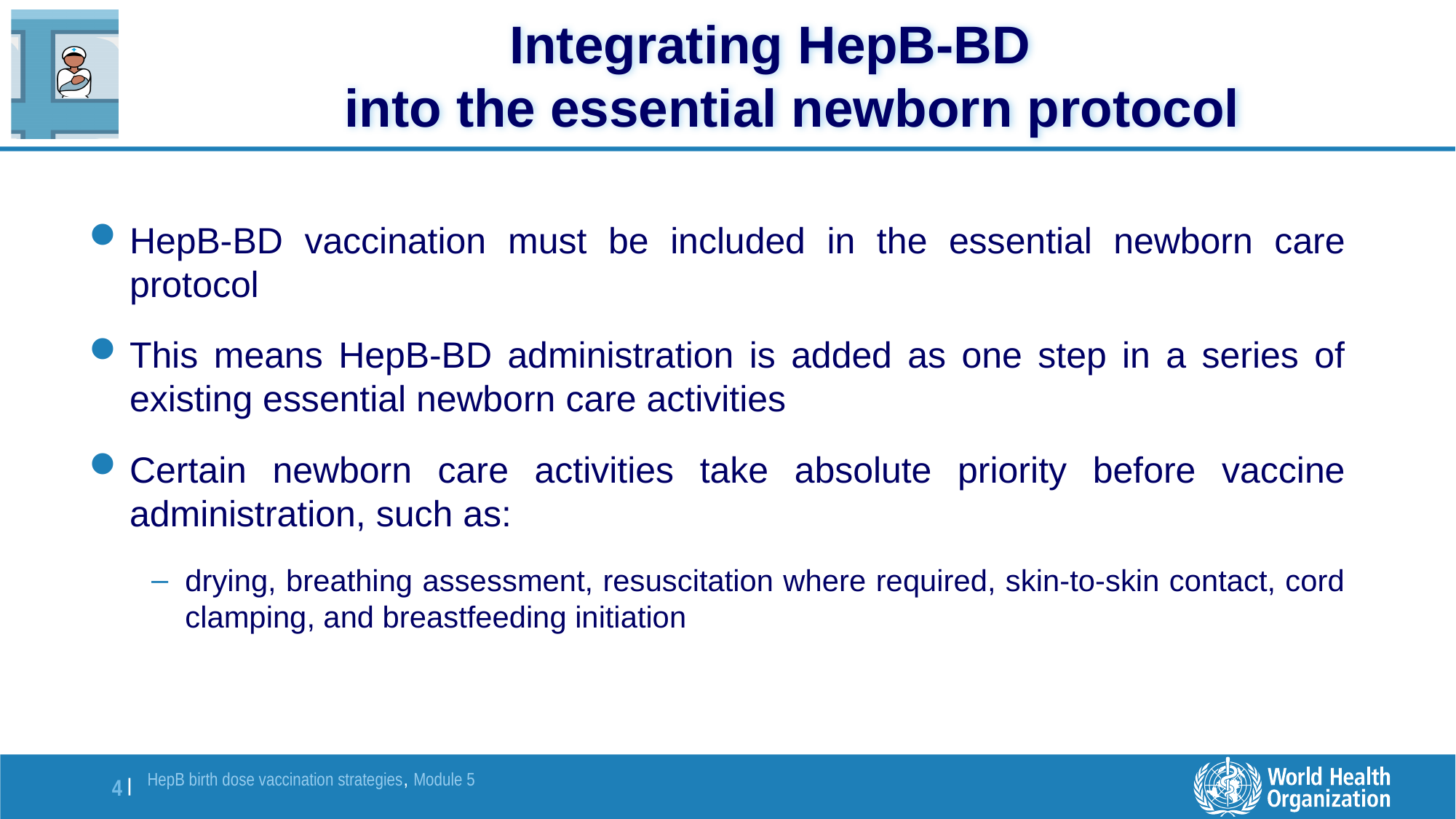

# Integrating HepB-BD into the essential newborn protocol
HepB-BD vaccination must be included in the essential newborn care protocol
This means HepB-BD administration is added as one step in a series of existing essential newborn care activities
Certain newborn care activities take absolute priority before vaccine administration, such as:
drying, breathing assessment, resuscitation where required, skin-to-skin contact, cord clamping, and breastfeeding initiation